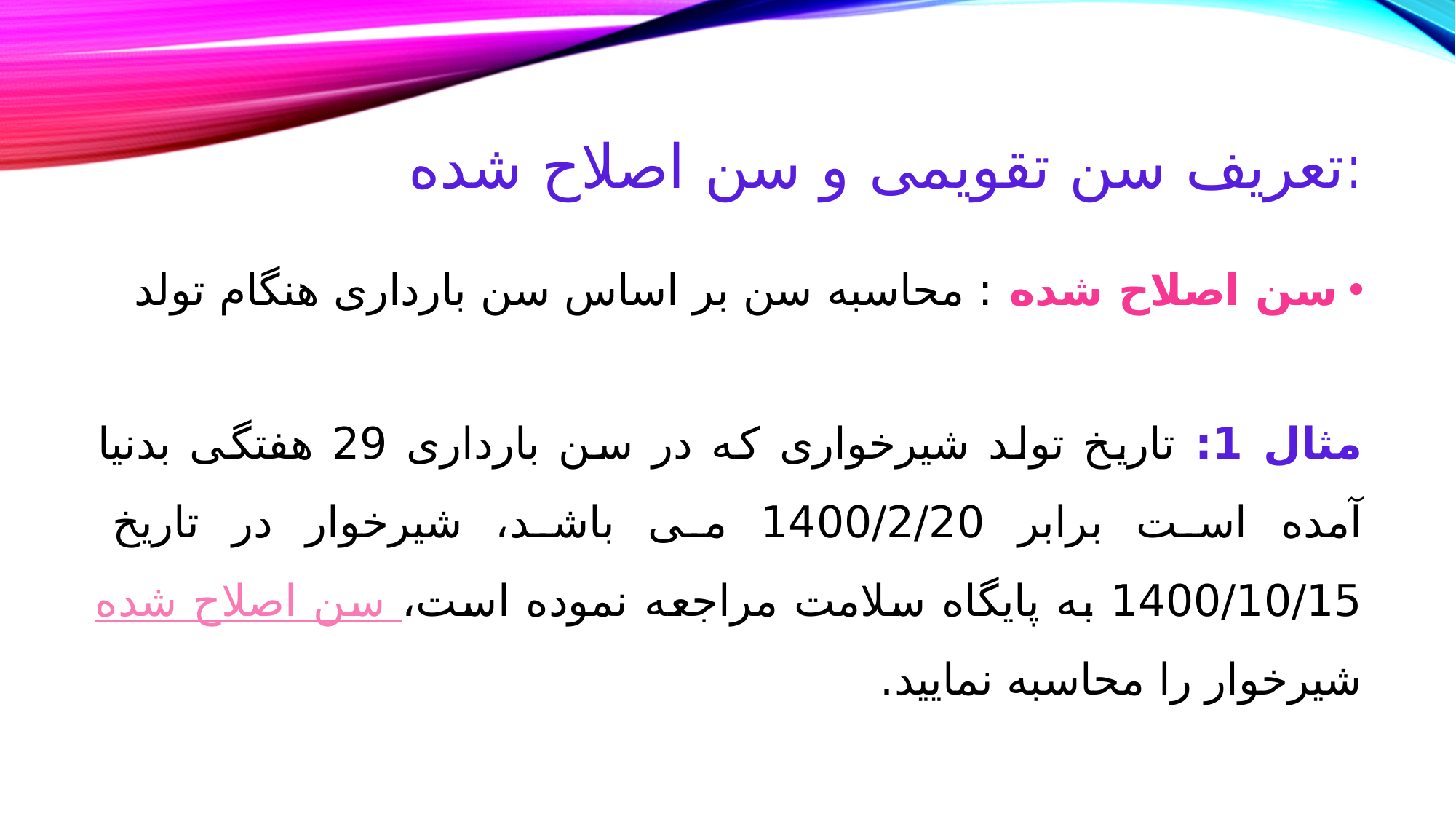

# تعریف سن تقویمی و سن اصلاح شده:
سن اصلاح شده : محاسبه سن بر اساس سن بارداری هنگام تولد

مثال 1: تاریخ تولد شیرخواری که در سن بارداری 29 هفتگی بدنیا آمده است برابر 1400/2/20 می باشد، شیرخوار در تاریخ 1400/10/15 به پایگاه سلامت مراجعه نموده است، سن اصلاح شده شیرخوار را محاسبه نمایید.